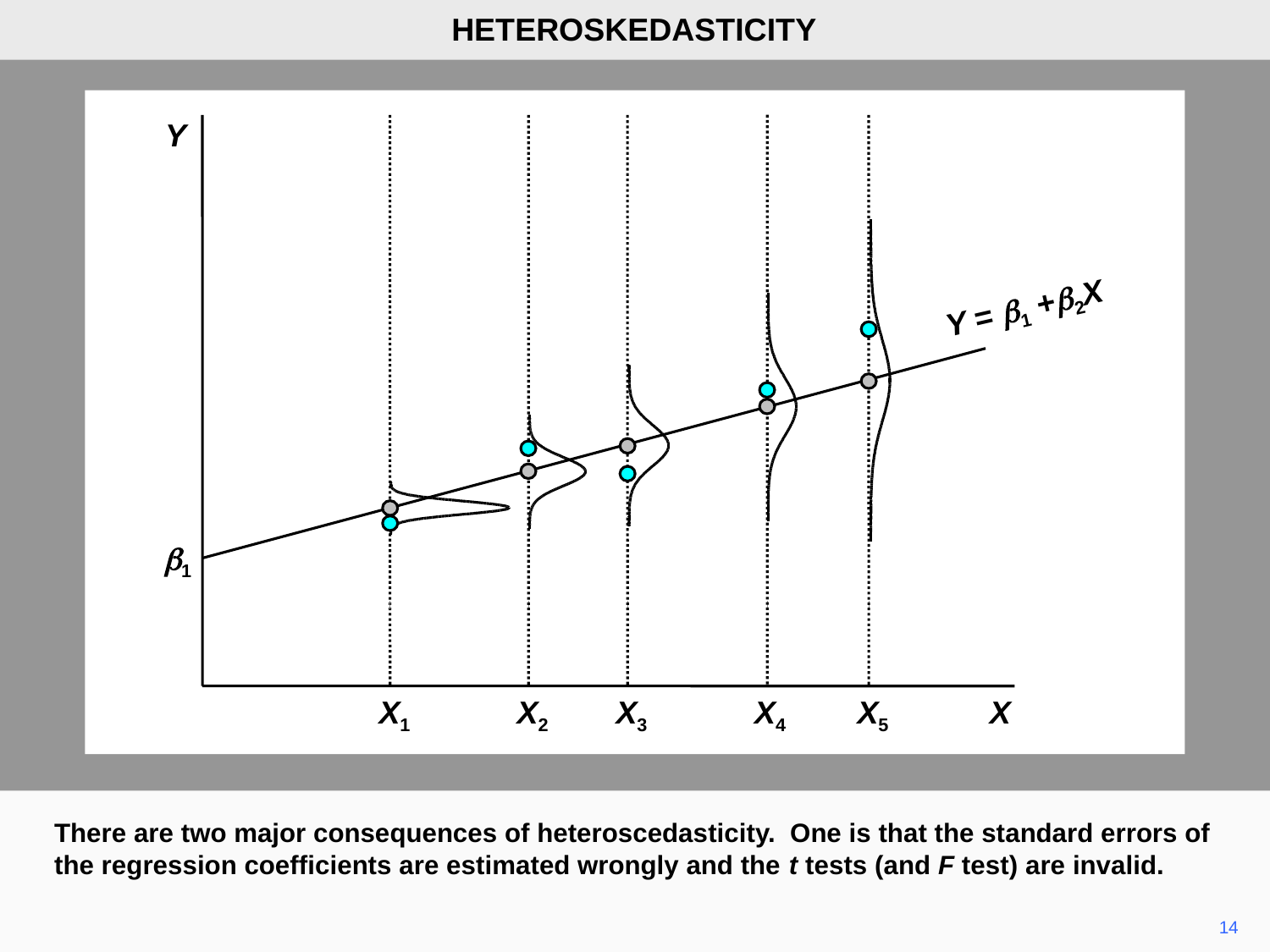

HETEROSKEDASTICITY

Y

Y = β1 +β2X

β1

X1
X2
X3
X4
X5
X

There are two major consequences of heteroscedasticity.  One is that the standard errors of the regression coefficients are estimated wrongly and the t tests (and F test) are invalid.
14